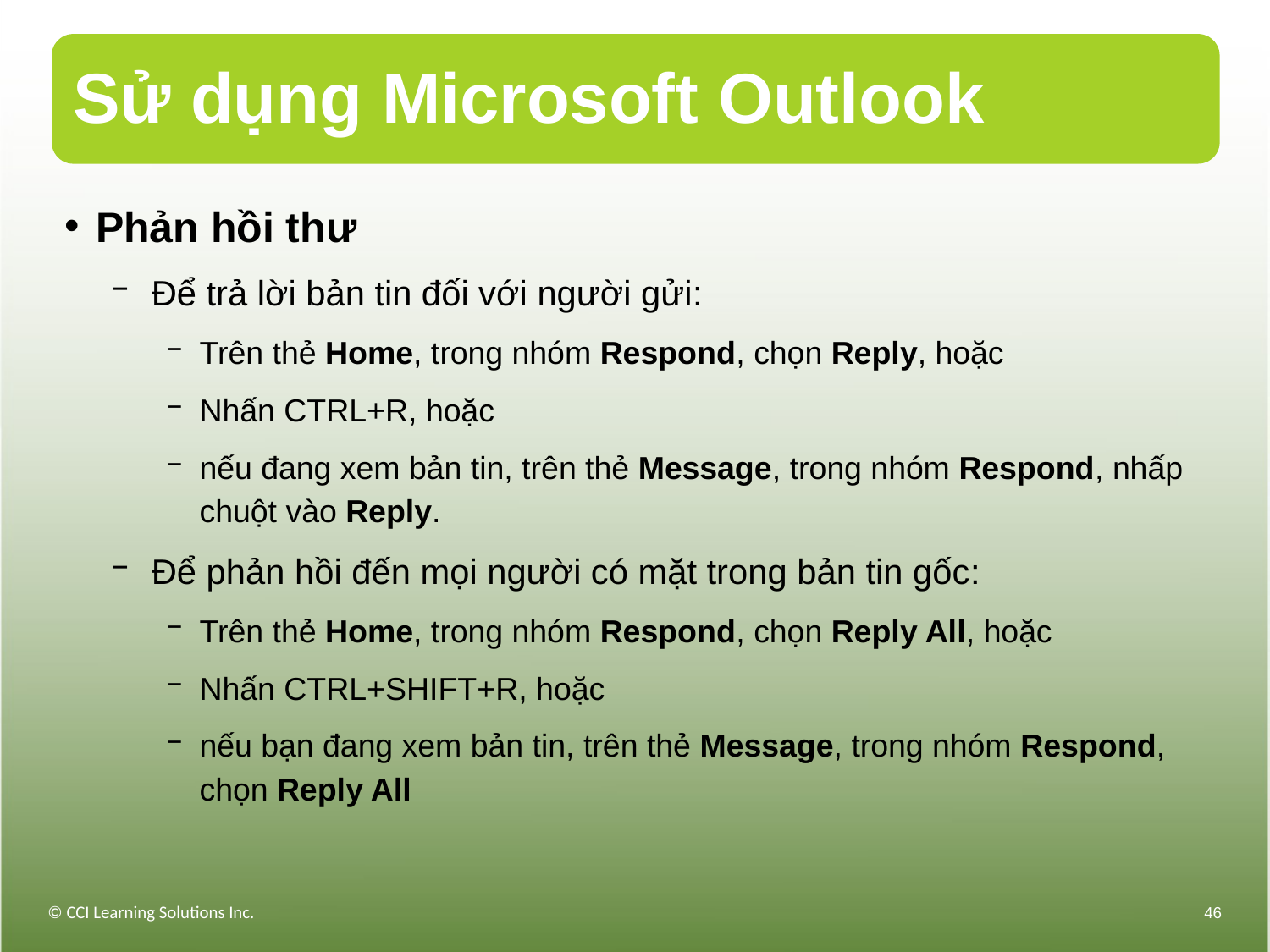

# Sử dụng Microsoft Outlook
Phản hồi thư
Để trả lời bản tin đối với người gửi:
Trên thẻ Home, trong nhóm Respond, chọn Reply, hoặc
Nhấn CTRL+R, hoặc
nếu đang xem bản tin, trên thẻ Message, trong nhóm Respond, nhấp chuột vào Reply.
Để phản hồi đến mọi người có mặt trong bản tin gốc:
Trên thẻ Home, trong nhóm Respond, chọn Reply All, hoặc
Nhấn CTRL+SHIFT+R, hoặc
nếu bạn đang xem bản tin, trên thẻ Message, trong nhóm Respond, chọn Reply All

© CCI Learning Solutions Inc.
46